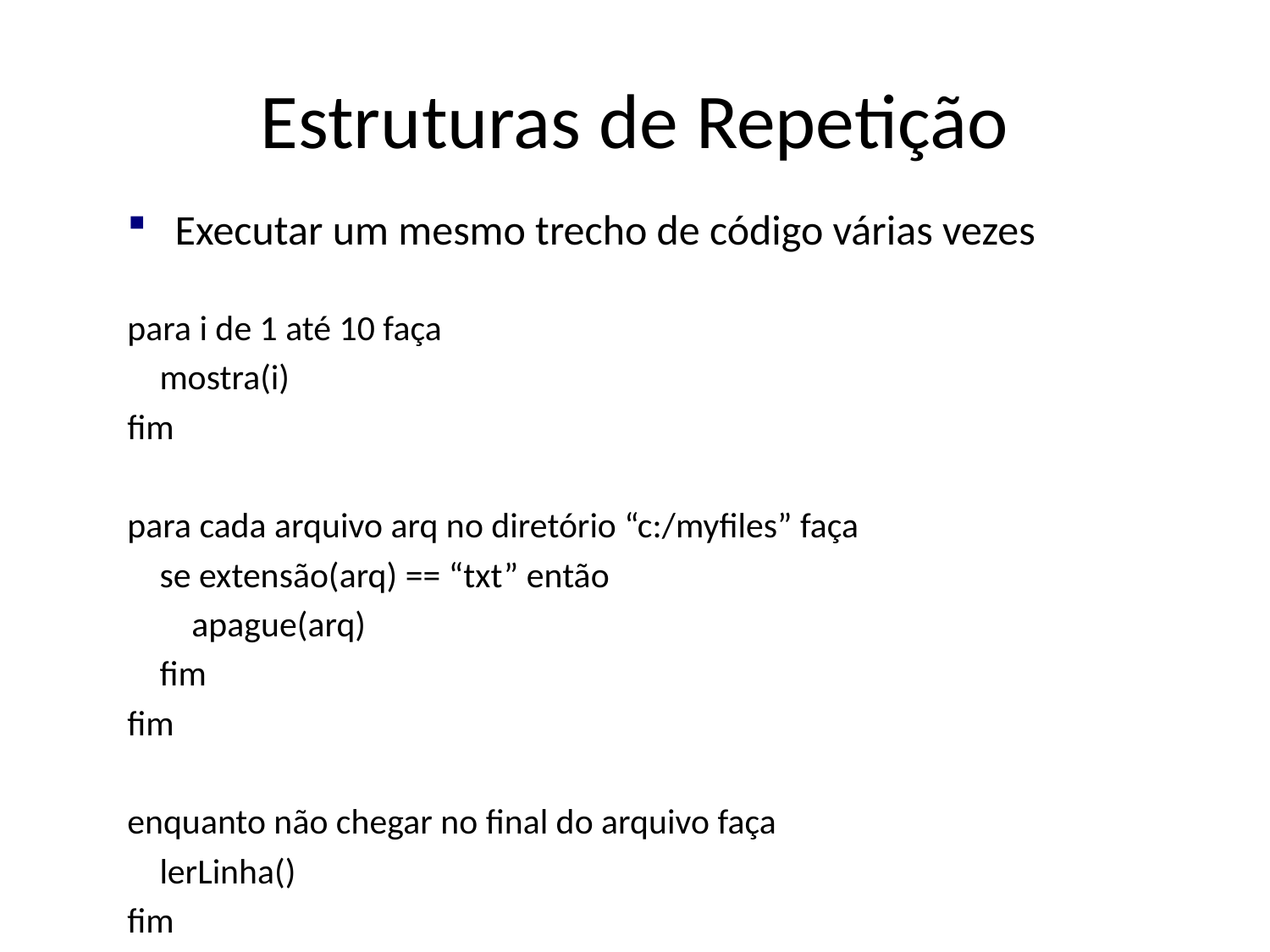

# Estruturas de Repetição
Executar um mesmo trecho de código várias vezes

para i de 1 até 10 faça
    mostra(i)
fim

para cada arquivo arq no diretório “c:/myfiles” faça
    se extensão(arq) == “txt” então
        apague(arq)
    fim
fim

enquanto não chegar no final do arquivo faça
    lerLinha()
fim